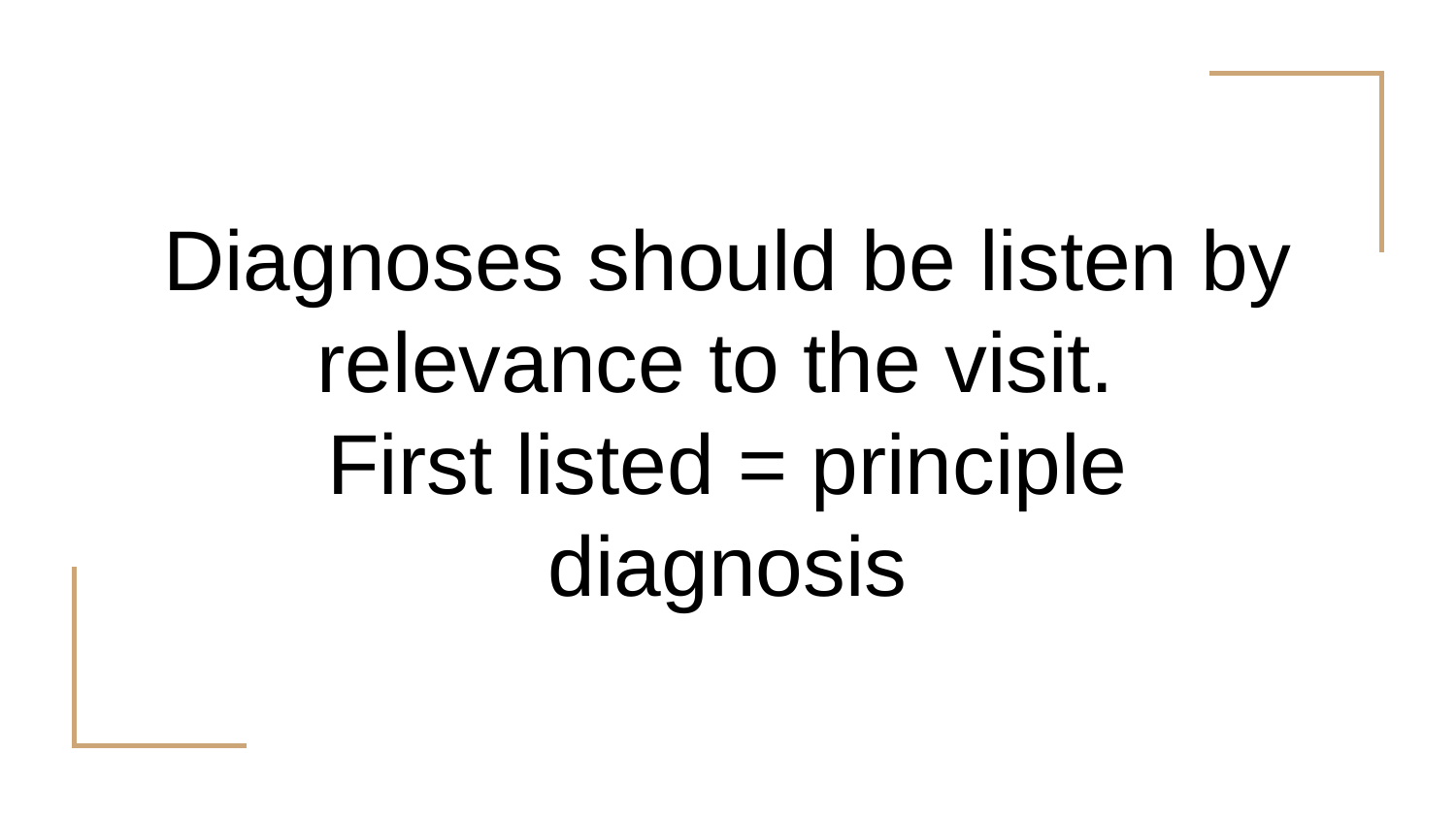

# Diagnoses should be listen by relevance to the visit.
First listed = principle diagnosis